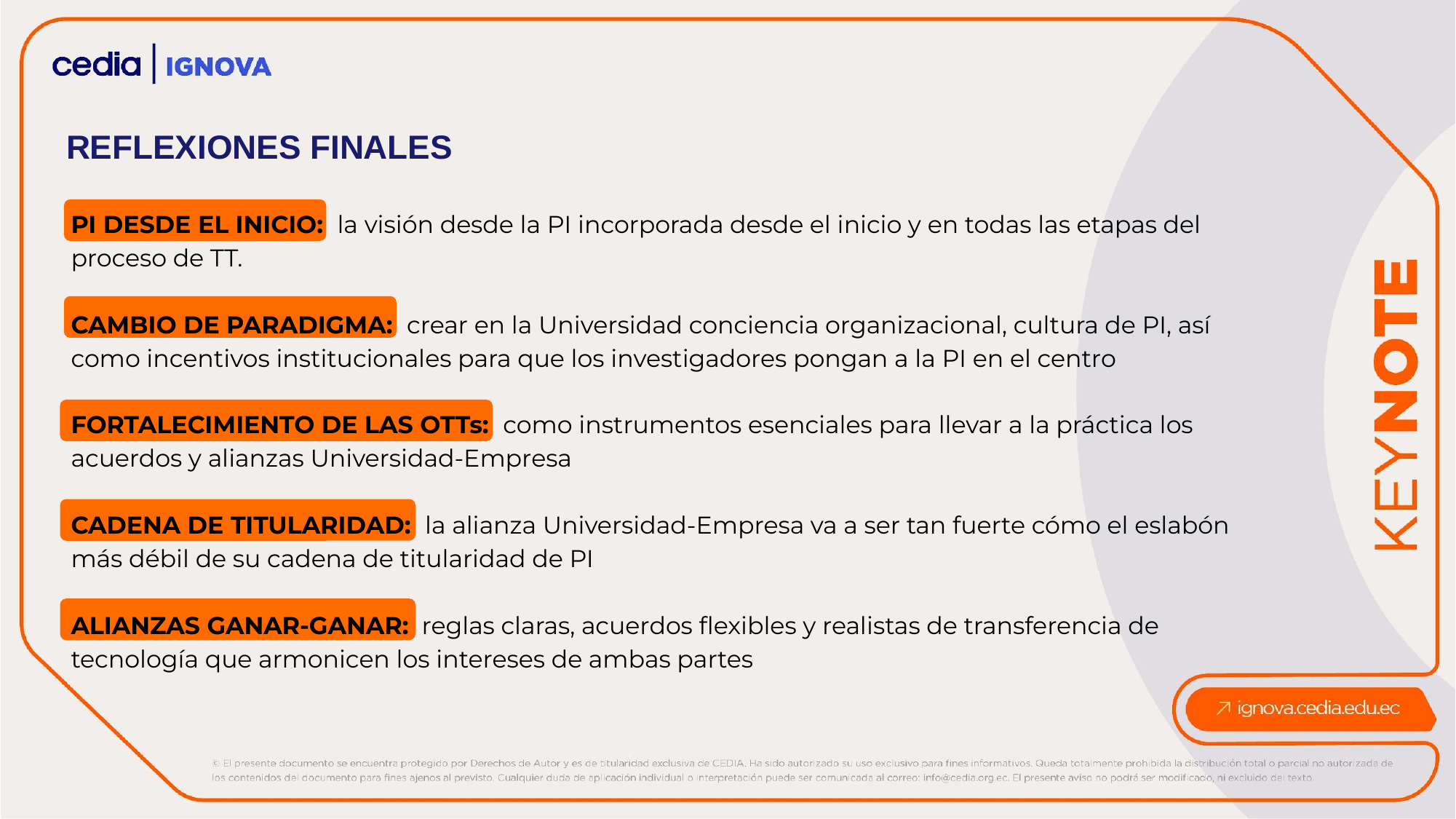

REFLEXIONES FINALES

PI DESDE EL INICIO:  la visión desde la PI incorporada desde el inicio y en todas las etapas del proceso de TT.

CAMBIO DE PARADIGMA:  crear en la Universidad conciencia organizacional, cultura de PI, así como incentivos institucionales para que los investigadores pongan a la PI en el centro

FORTALECIMIENTO DE LAS OTTs:  como instrumentos esenciales para llevar a la práctica los acuerdos y alianzas Universidad-Empresa

CADENA DE TITULARIDAD:  la alianza Universidad-Empresa va a ser tan fuerte cómo el eslabón más débil de su cadena de titularidad de PI

ALIANZAS GANAR-GANAR:  reglas claras, acuerdos flexibles y realistas de transferencia de tecnología que armonicen los intereses de ambas partes